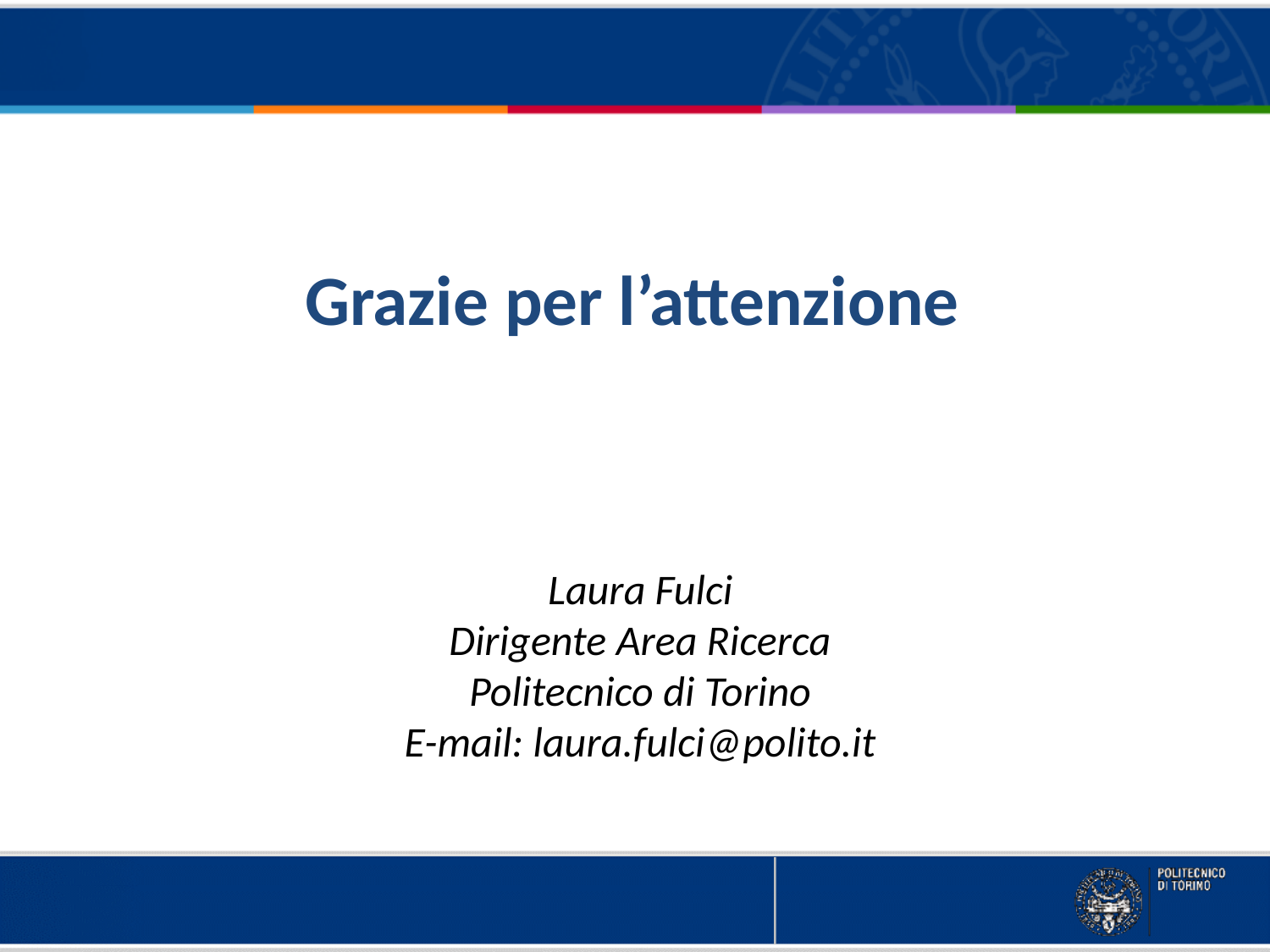

Grazie per l’attenzione
Laura Fulci
Dirigente Area Ricerca
Politecnico di Torino
E-mail: laura.fulci@polito.it